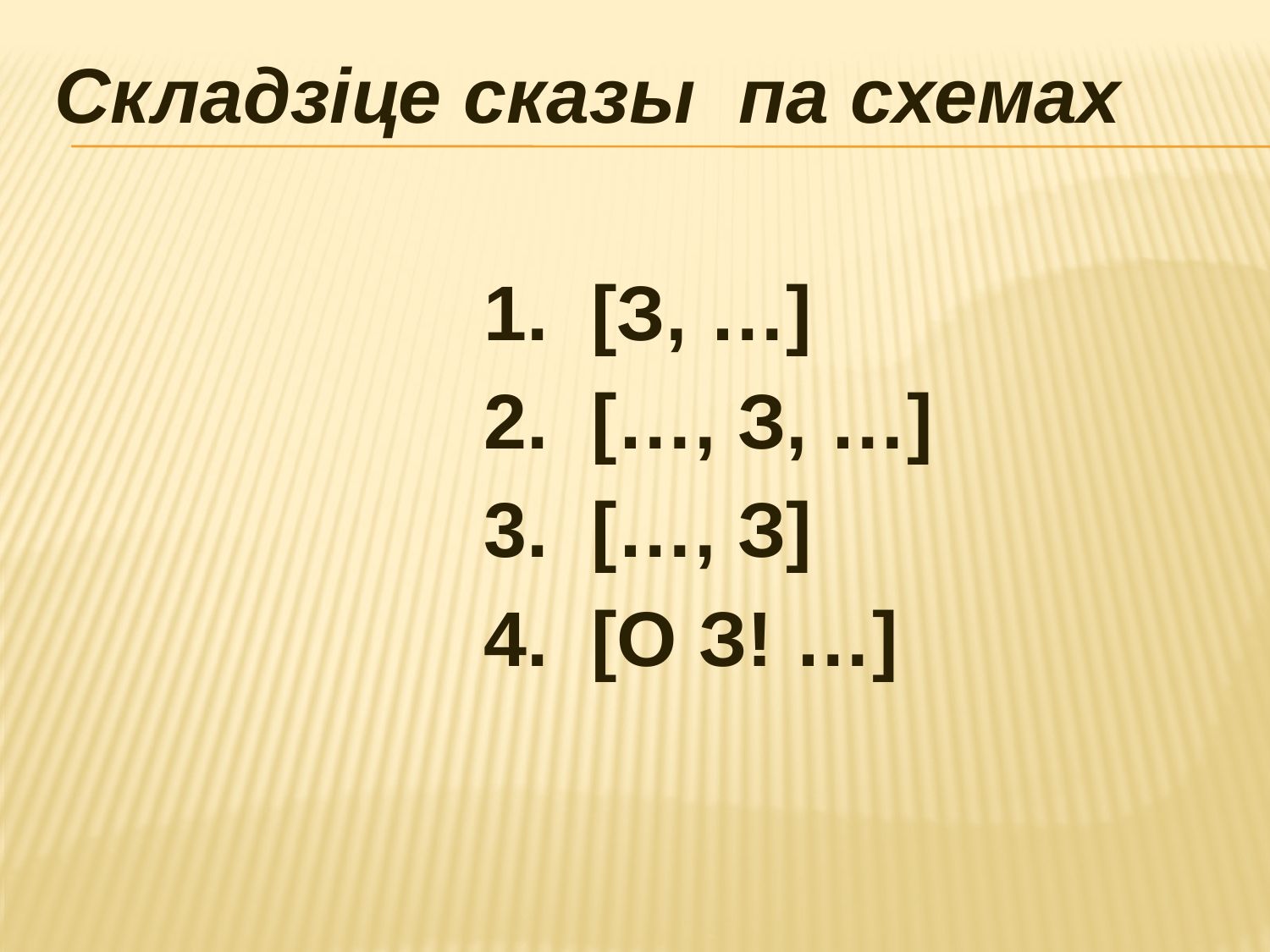

Складзіце сказы  па схемах

				1.  [З, …]
				2.  […, З, …]
				3.  […, З]
				4.  [О З! …]